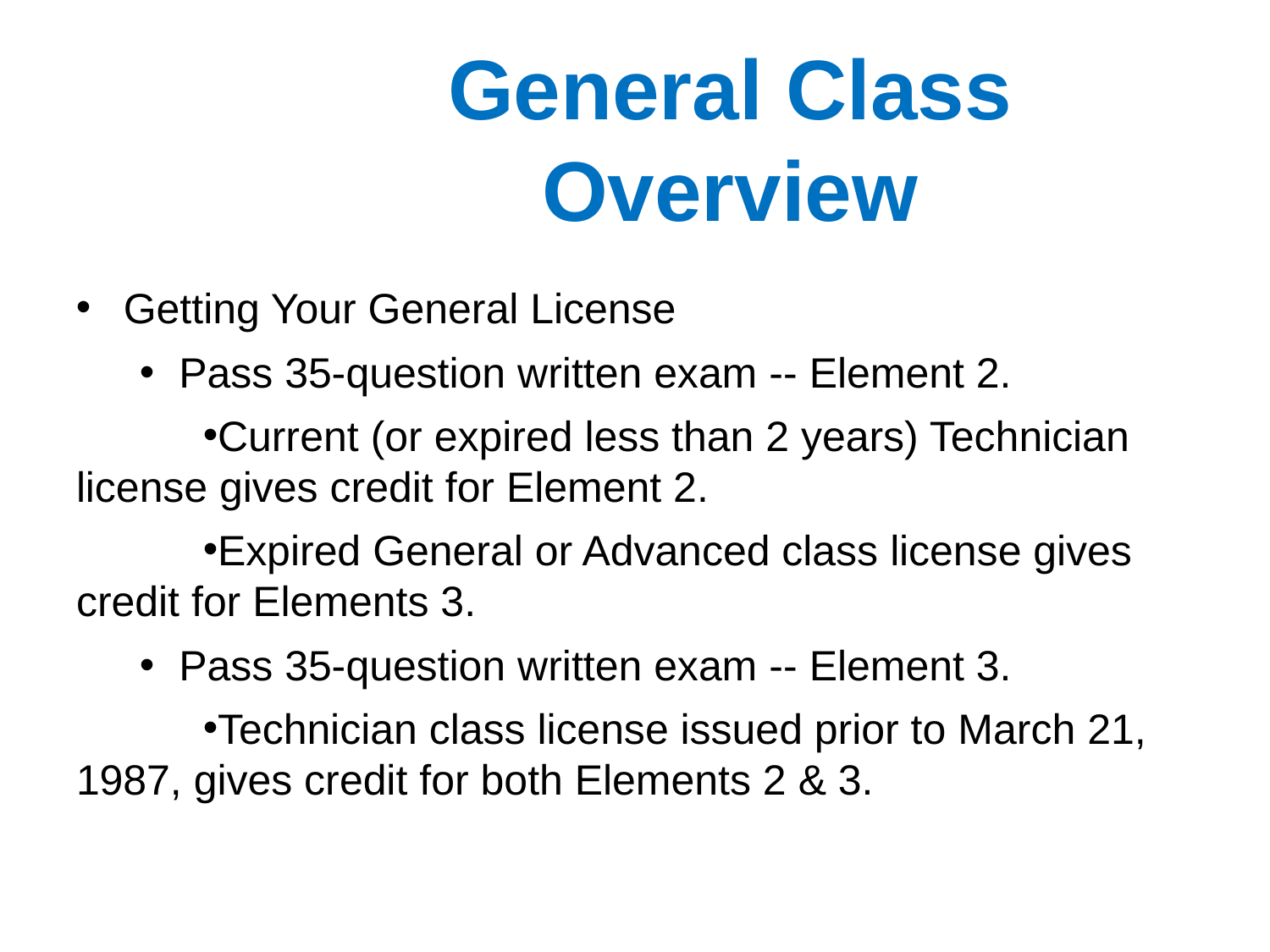

General Class Overview
Getting Your General License
Pass 35-question written exam -- Element 2.
Current (or expired less than 2 years) Technician license gives credit for Element 2.
Expired General or Advanced class license gives credit for Elements 3.
Pass 35-question written exam -- Element 3.
Technician class license issued prior to March 21, 1987, gives credit for both Elements 2 & 3.